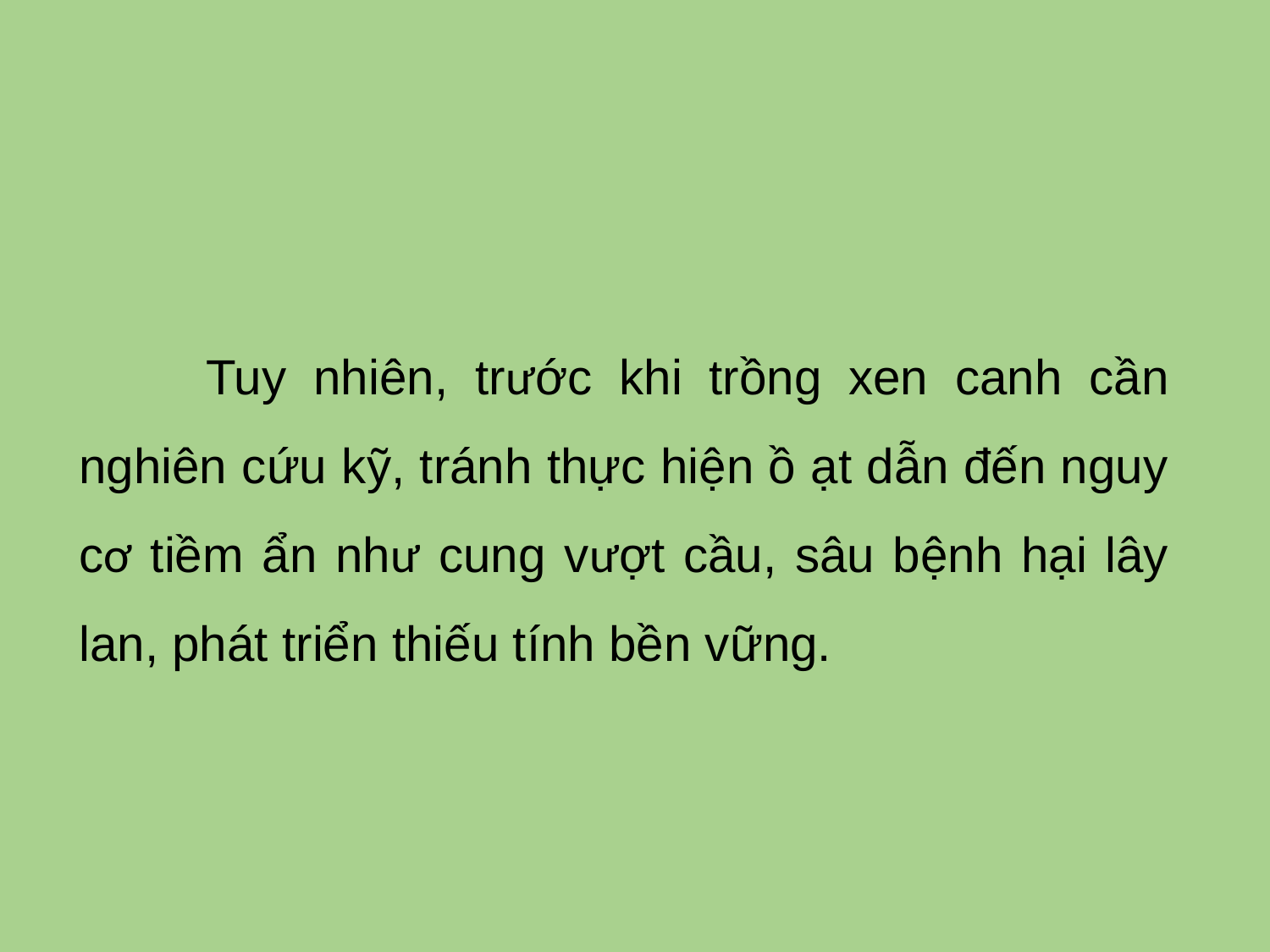

Tuy nhiên, trước khi trồng xen canh cần nghiên cứu kỹ, tránh thực hiện ồ ạt dẫn đến nguy cơ tiềm ẩn như cung vượt cầu, sâu bệnh hại lây lan, phát triển thiếu tính bền vững.

35